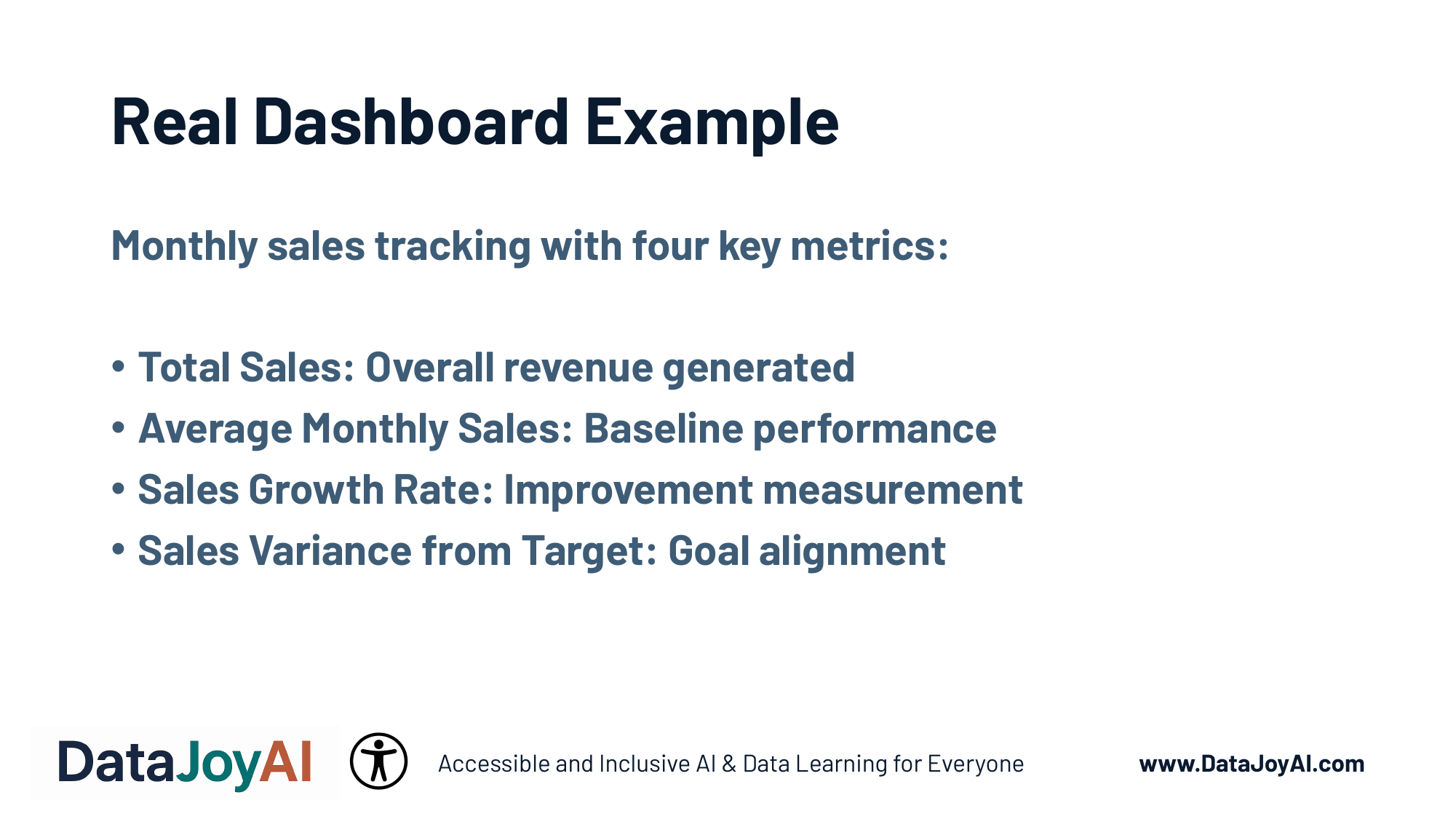

# Real Dashboard Example
Monthly sales tracking with four key metrics:

Total Sales: Overall revenue generated
Average Monthly Sales: Baseline performance
Sales Growth Rate: Improvement measurement
Sales Variance from Target: Goal alignment